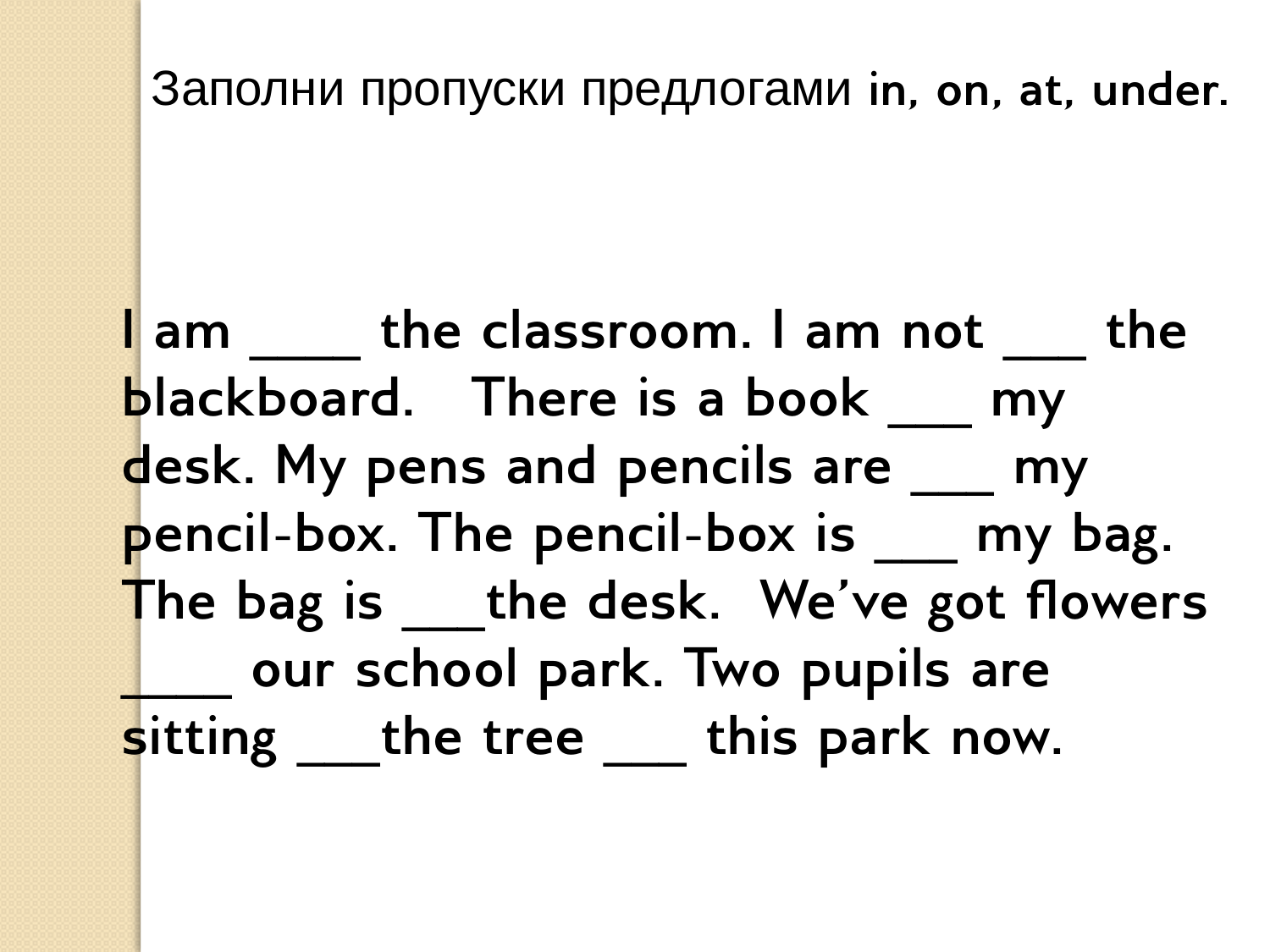

Заполни пропуски предлогами in, on, at, under.

I am ____ the classroom. I am not ___ the blackboard.   There is a book ___ my desk. My pens and pencils are ___ my pencil-box. The pencil-box is ___ my bag. The bag is ___the desk.  We’ve got flowers ____ our school park. Two pupils are sitting ___the tree ___ this park now.